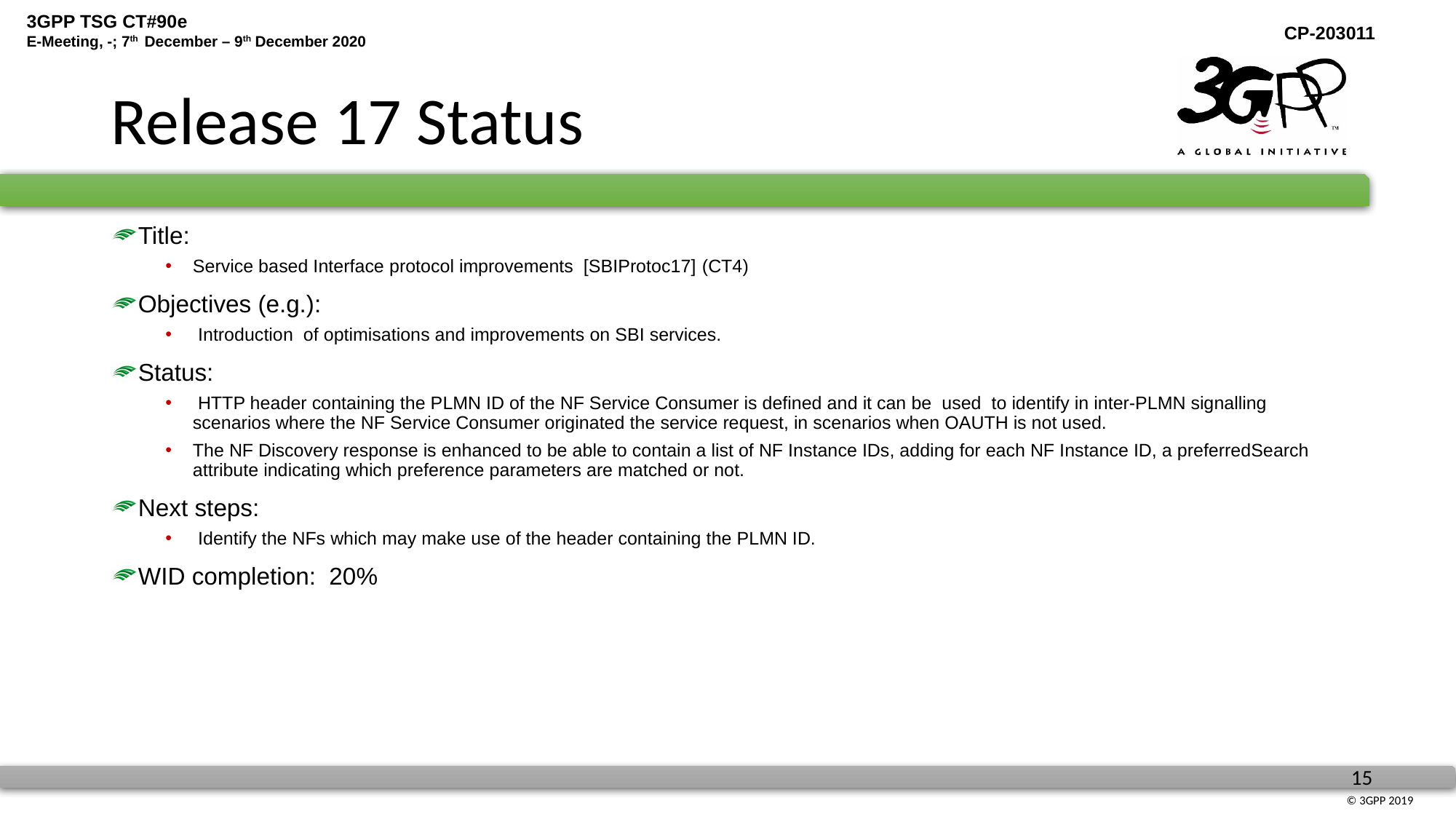

# Release 17 Status
Title:
Service based Interface protocol improvements  [SBIProtoc17] (CT4)
Objectives (e.g.):
 Introduction  of optimisations and improvements on SBI services.
Status:
 HTTP header containing the PLMN ID of the NF Service Consumer is defined and it can be  used  to identify in inter-PLMN signalling scenarios where the NF Service Consumer originated the service request, in scenarios when OAUTH is not used.
The NF Discovery response is enhanced to be able to contain a list of NF Instance IDs, adding for each NF Instance ID, a preferredSearch attribute indicating which preference parameters are matched or not.
Next steps:
 Identify the NFs which may make use of the header containing the PLMN ID.
WID completion:  20%